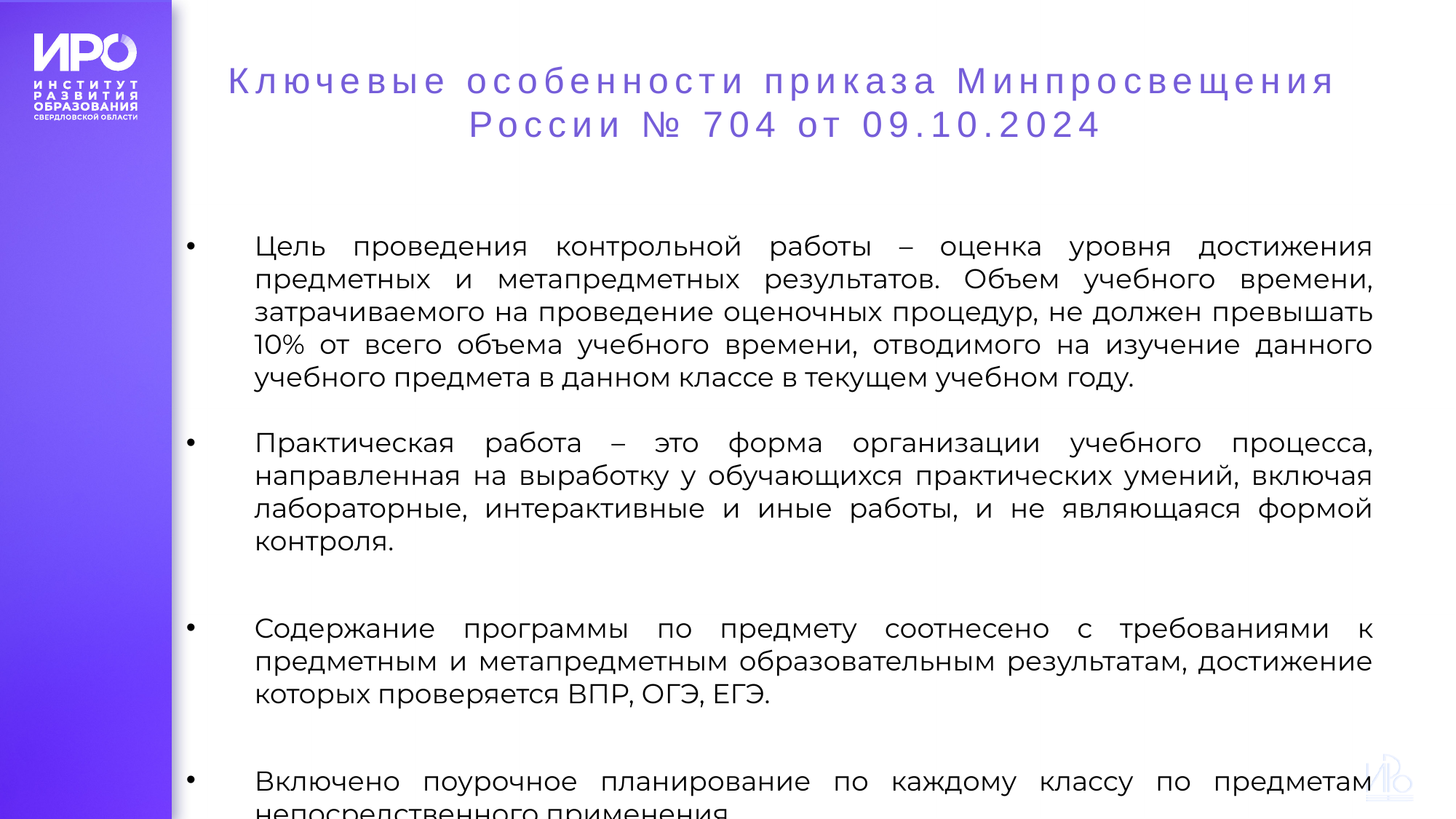

# Ключевые особенности приказа Минпросвещения России № 704 от 09.10.2024
Цель проведения контрольной работы – оценка уровня достижения предметных и метапредметных результатов. Объем учебного времени, затрачиваемого на проведение оценочных процедур, не должен превышать 10% от всего объема учебного времени, отводимого на изучение данного учебного предмета в данном классе в текущем учебном году.

Практическая работа – это форма организации учебного процесса, направленная на выработку у обучающихся практических умений, включая лабораторные, интерактивные и иные работы, и не являющаяся формой контроля.

Содержание программы по предмету соотнесено с требованиями к предметным и метапредметным образовательным результатам, достижение которых проверяется ВПР, ОГЭ, ЕГЭ.

Включено поурочное планирование по каждому классу по предметам непосредственного применения.